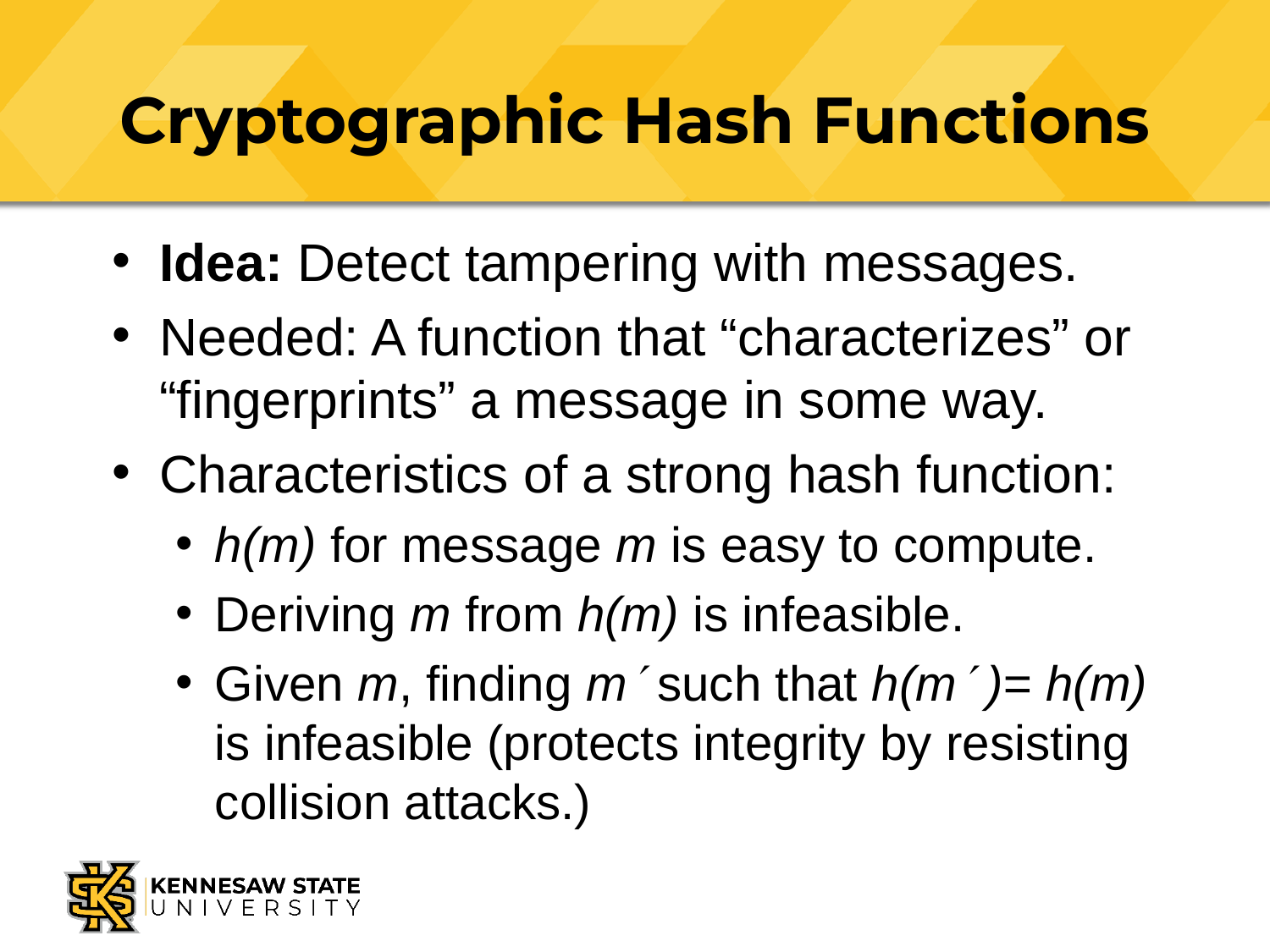

# Cryptographic Hash Functions
Idea: Detect tampering with messages.
Needed: A function that “characterizes” or “fingerprints” a message in some way.
Characteristics of a strong hash function:
h(m) for message m is easy to compute.
Deriving m from h(m) is infeasible.
Given m, finding m′ such that h(m′ )= h(m) is infeasible (protects integrity by resisting collision attacks.)